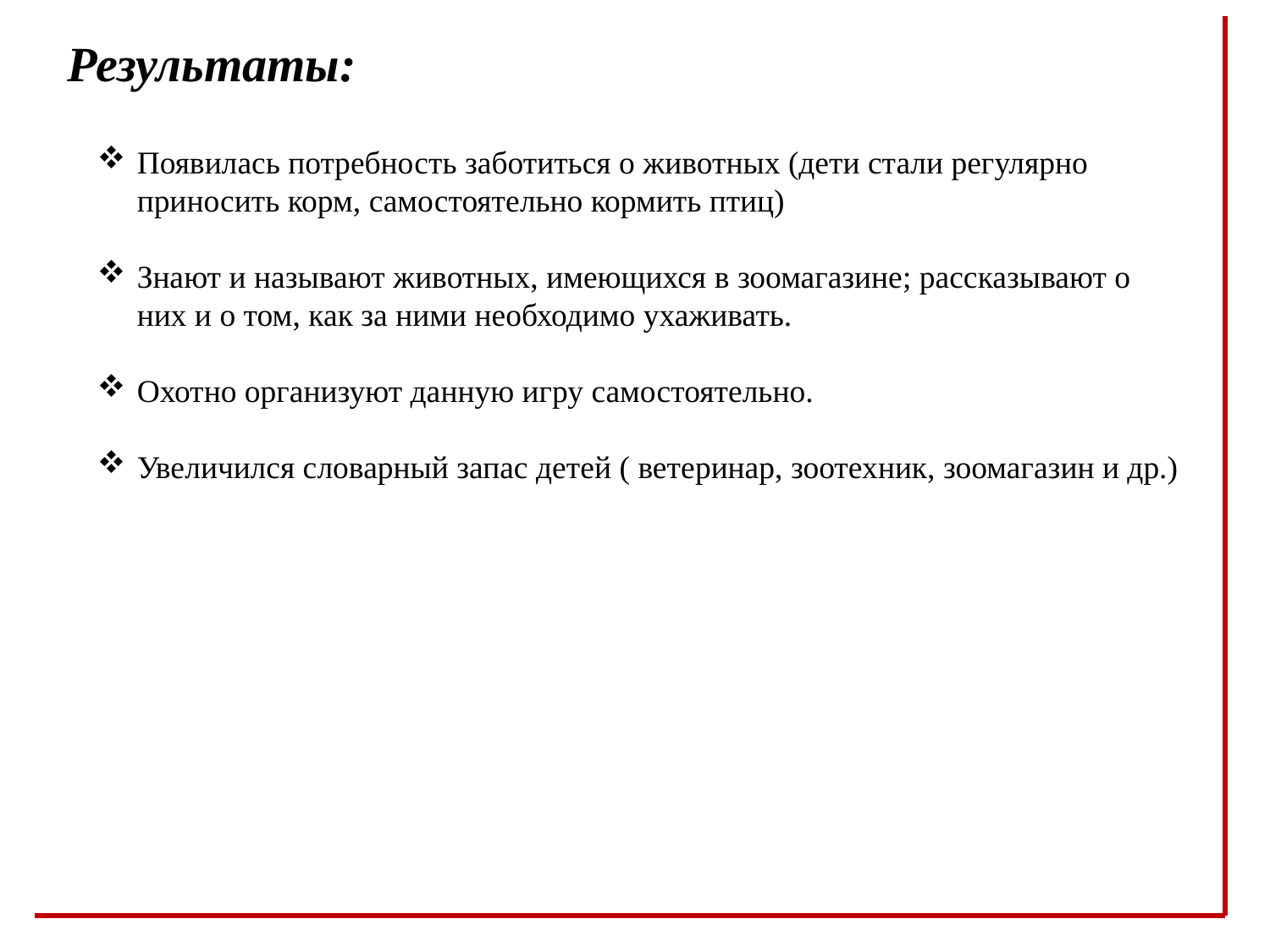

Результаты:

Появилась потребность заботиться о животных (дети стали регулярно приносить корм, самостоятельно кормить птиц)

Знают и называют животных, имеющихся в зоомагазине; рассказывают о них и о том, как за ними необходимо ухаживать.

Охотно организуют данную игру самостоятельно.

Увеличился словарный запас детей ( ветеринар, зоотехник, зоомагазин и др.)